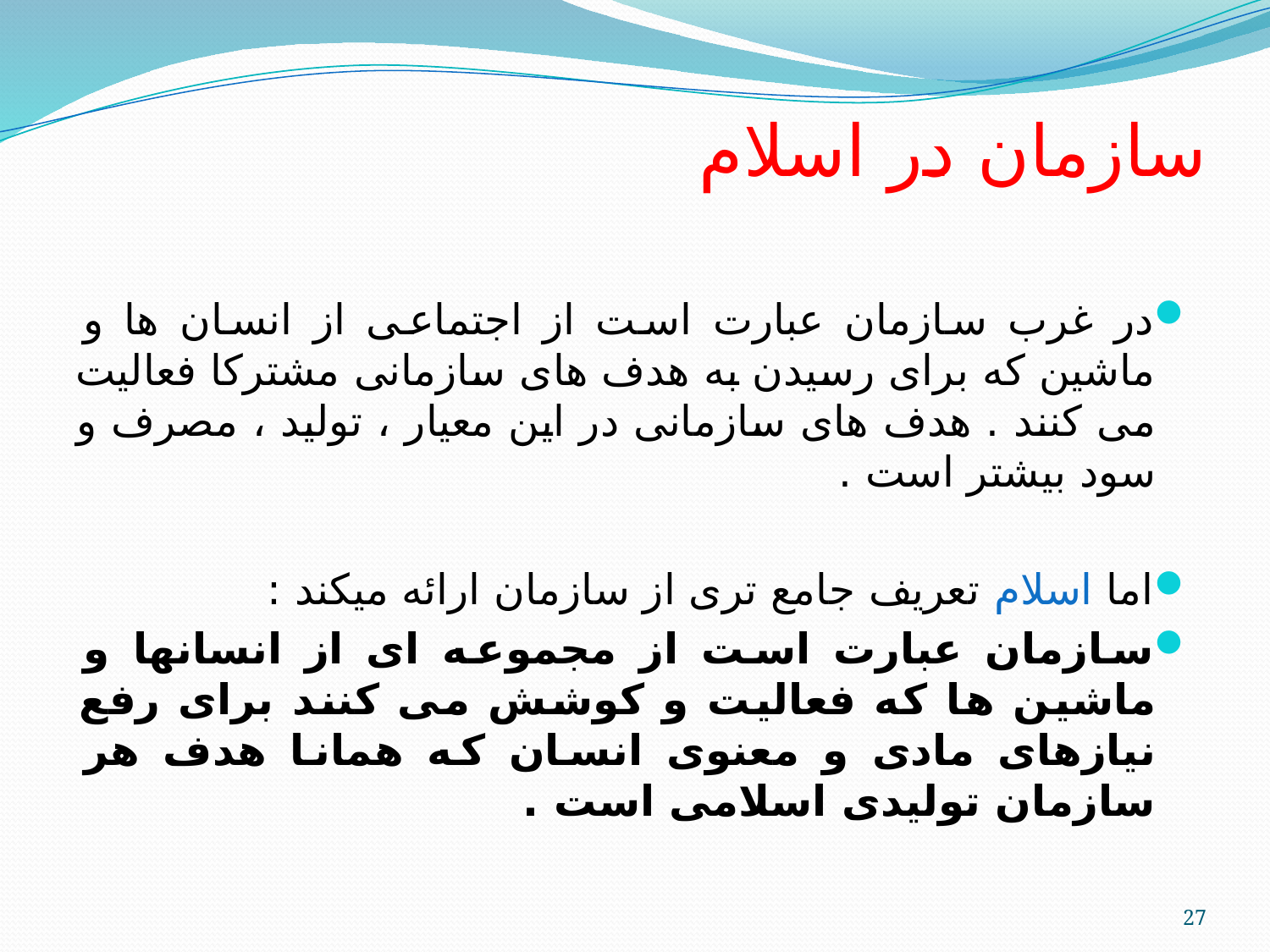

# سازمان در اسلام
در غرب سازمان عبارت است از اجتماعی از انسان ها و ماشین که برای رسیدن به هدف های سازمانی مشترکا فعالیت می کنند . هدف های سازمانی در این معیار ، تولید ، مصرف و سود بیشتر است .

اما اسلام تعریف جامع تری از سازمان ارائه میکند :
سازمان عبارت است از مجموعه ای از انسانها و ماشین ها که فعالیت و کوشش می کنند برای رفع نیازهای مادی و معنوی انسان که همانا هدف هر سازمان تولیدی اسلامی است .
27